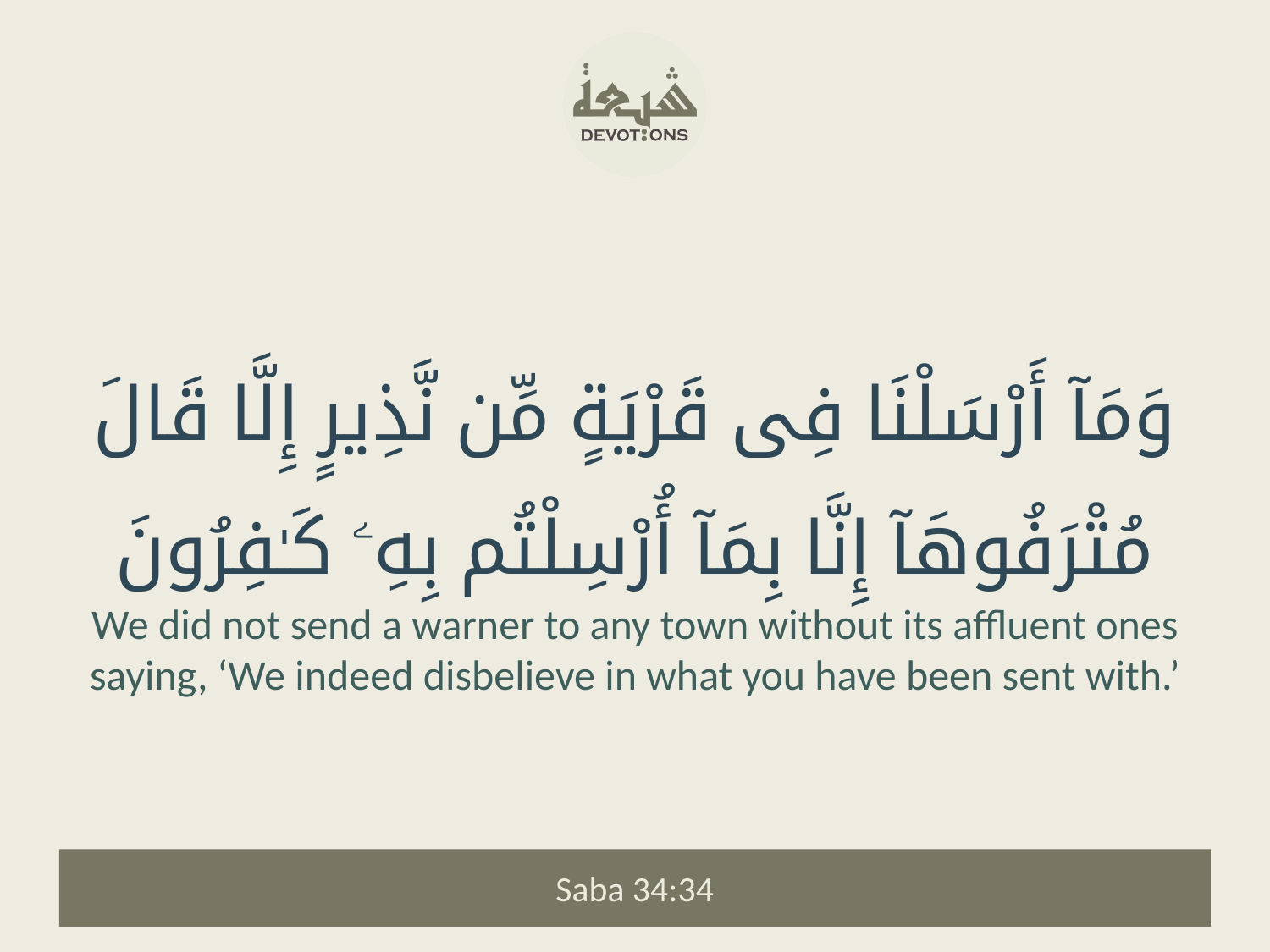

وَمَآ أَرْسَلْنَا فِى قَرْيَةٍ مِّن نَّذِيرٍ إِلَّا قَالَ مُتْرَفُوهَآ إِنَّا بِمَآ أُرْسِلْتُم بِهِۦ كَـٰفِرُونَ
We did not send a warner to any town without its affluent ones saying, ‘We indeed disbelieve in what you have been sent with.’
Saba 34:34